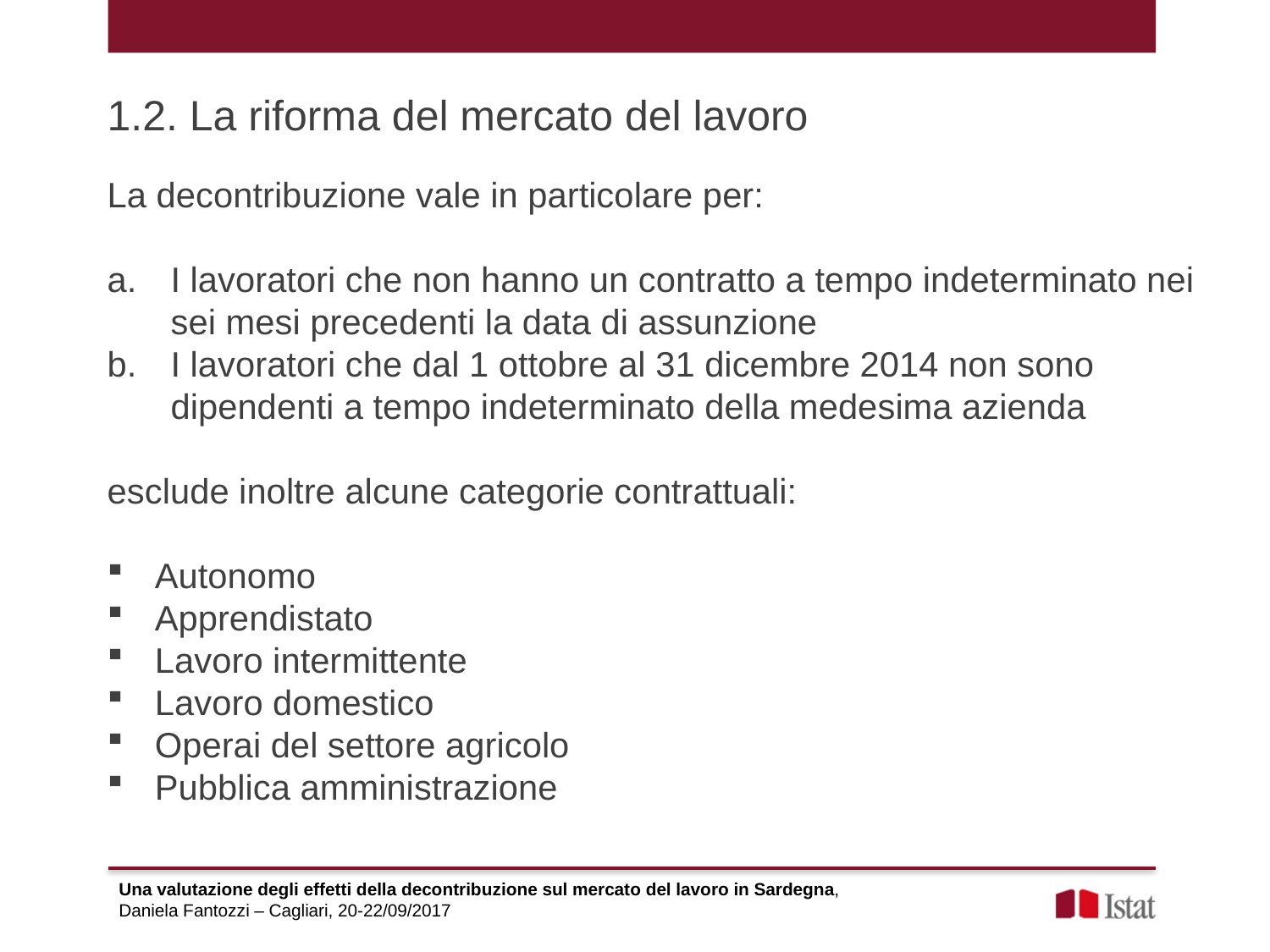

1.2. La riforma del mercato del lavoro
La decontribuzione vale in particolare per:

I lavoratori che non hanno un contratto a tempo indeterminato nei sei mesi precedenti la data di assunzione
I lavoratori che dal 1 ottobre al 31 dicembre 2014 non sono dipendenti a tempo indeterminato della medesima azienda

esclude inoltre alcune categorie contrattuali:

Autonomo
Apprendistato
Lavoro intermittente
Lavoro domestico
Operai del settore agricolo
Pubblica amministrazione

.
Una valutazione degli effetti della decontribuzione sul mercato del lavoro in Sardegna,
Daniela Fantozzi – Cagliari, 20-22/09/2017